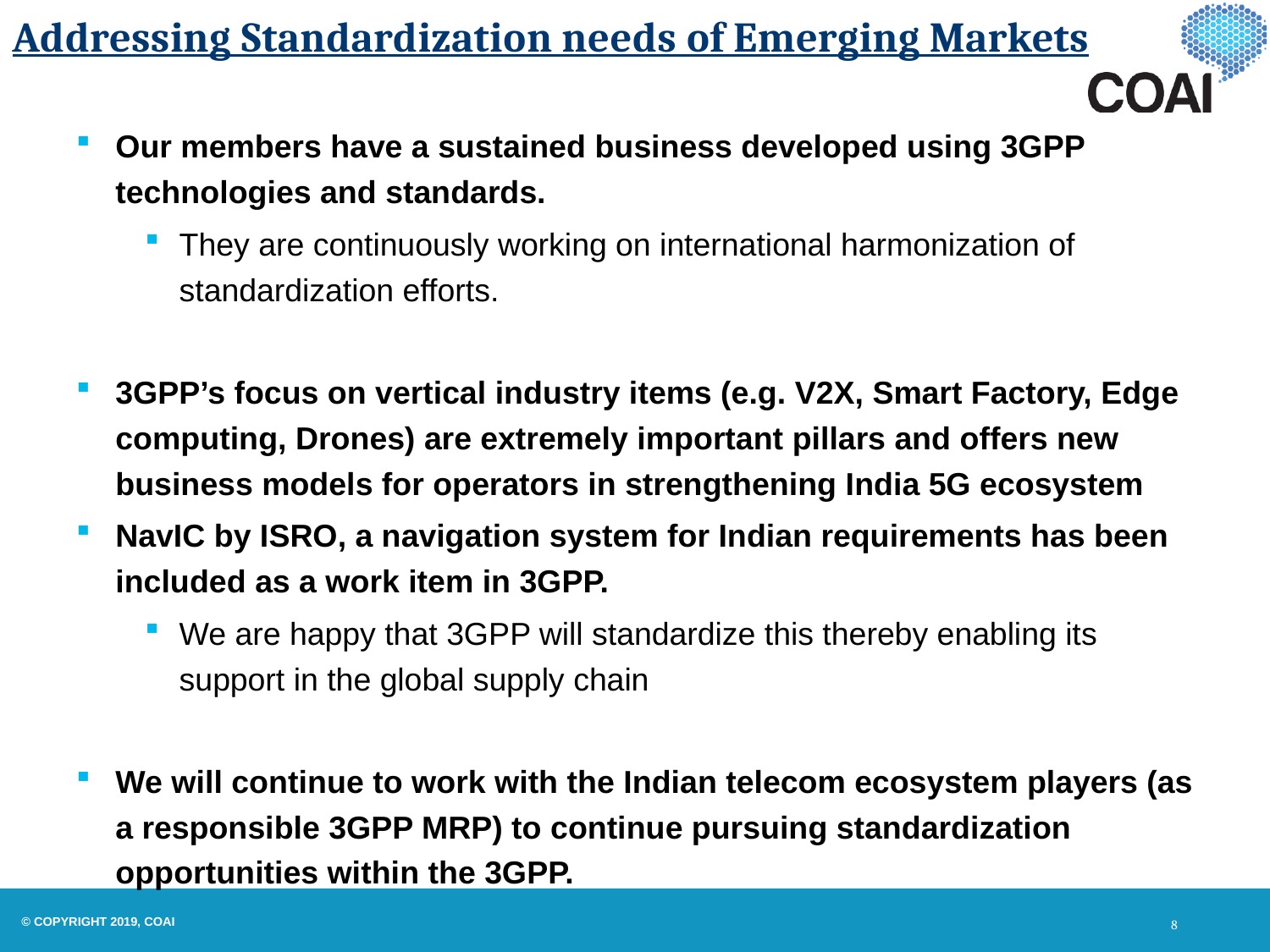

Addressing Standardization needs of Emerging Markets
Our members have a sustained business developed using 3GPP technologies and standards.
They are continuously working on international harmonization of standardization efforts.

3GPP’s focus on vertical industry items (e.g. V2X, Smart Factory, Edge computing, Drones) are extremely important pillars and offers new business models for operators in strengthening India 5G ecosystem
NavIC by ISRO, a navigation system for Indian requirements has been included as a work item in 3GPP.
We are happy that 3GPP will standardize this thereby enabling its support in the global supply chain

We will continue to work with the Indian telecom ecosystem players (as a responsible 3GPP MRP) to continue pursuing standardization opportunities within the 3GPP.